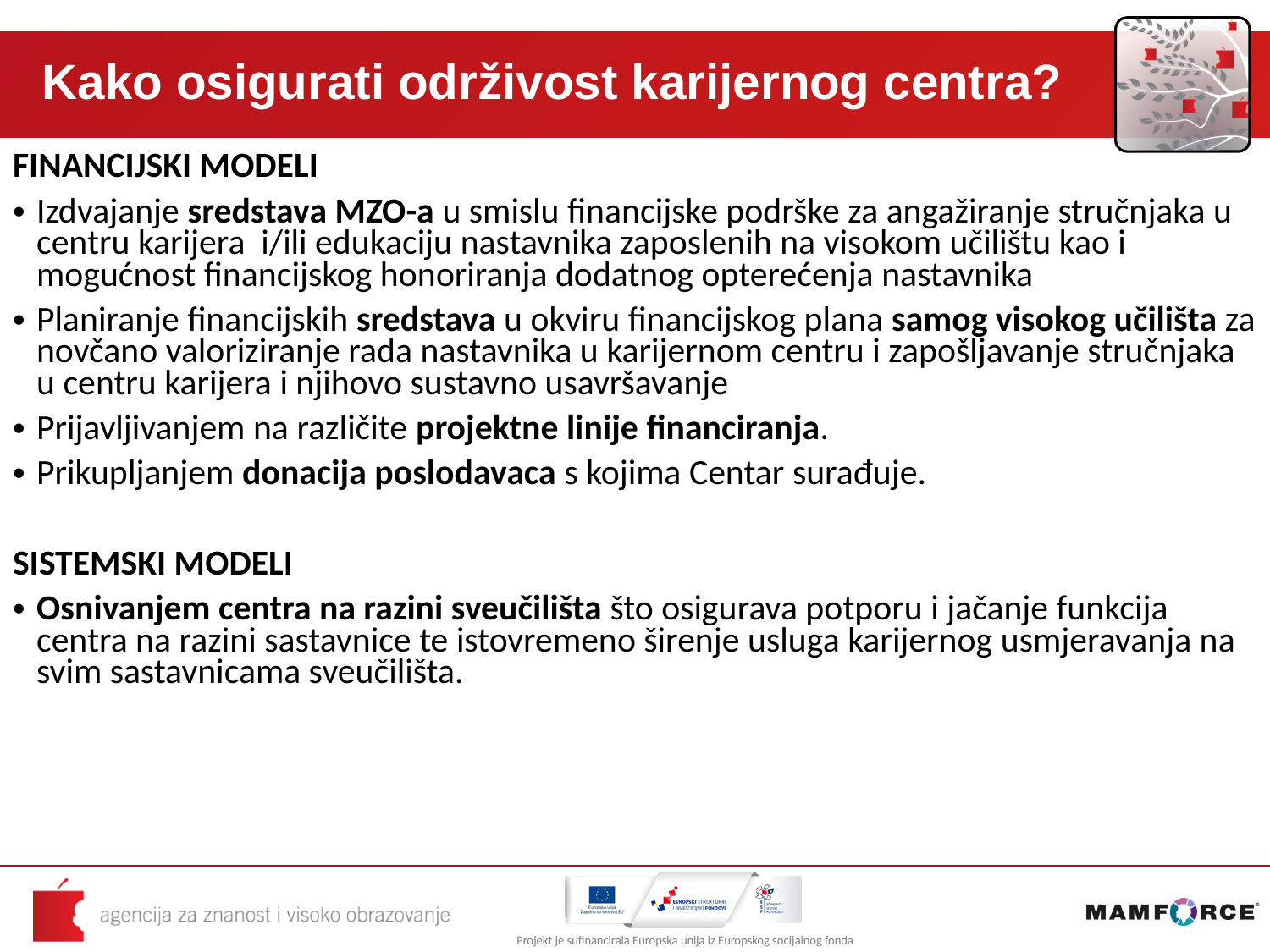

# Kako osigurati održivost karijernog centra?
FINANCIJSKI MODELI
Izdvajanje sredstava MZO-a u smislu financijske podrške za angažiranje stručnjaka u centru karijera  i/ili edukaciju nastavnika zaposlenih na visokom učilištu kao i mogućnost financijskog honoriranja dodatnog opterećenja nastavnika
Planiranje financijskih sredstava u okviru financijskog plana samog visokog učilišta za novčano valoriziranje rada nastavnika u karijernom centru i zapošljavanje stručnjaka u centru karijera i njihovo sustavno usavršavanje
Prijavljivanjem na različite projektne linije financiranja.
Prikupljanjem donacija poslodavaca s kojima Centar surađuje.

SISTEMSKI MODELI
Osnivanjem centra na razini sveučilišta što osigurava potporu i jačanje funkcija centra na razini sastavnice te istovremeno širenje usluga karijernog usmjeravanja na svim sastavnicama sveučilišta.